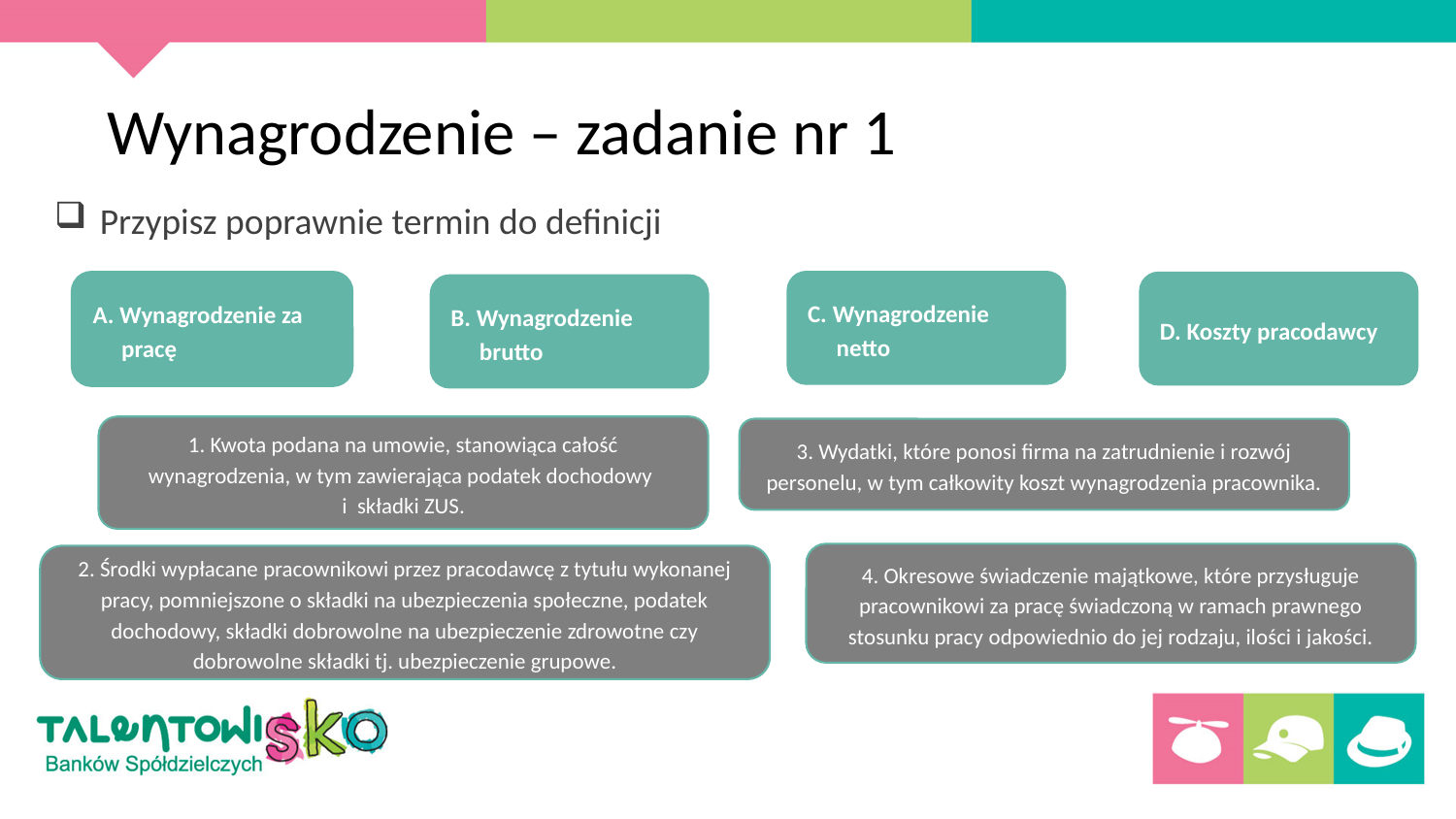

# Wynagrodzenie – zadanie nr 1
Przypisz poprawnie termin do definicji

C. Wynagrodzenie netto
D. Koszty pracodawcy
A. Wynagrodzenie za pracę
B. Wynagrodzenie brutto
1. Kwota podana na umowie, stanowiąca całość wynagrodzenia, w tym zawierająca podatek dochodowy
i  składki ZUS.
3. Wydatki, które ponosi firma na zatrudnienie i rozwój personelu, w tym całkowity koszt wynagrodzenia pracownika.

4. Okresowe świadczenie majątkowe, które przysługuje pracownikowi za pracę świadczoną w ramach prawnego stosunku pracy odpowiednio do jej rodzaju, ilości i jakości.
2. Środki wypłacane pracownikowi przez pracodawcę z tytułu wykonanej pracy, pomniejszone o składki na ubezpieczenia społeczne, podatek dochodowy, składki dobrowolne na ubezpieczenie zdrowotne czy dobrowolne składki tj. ubezpieczenie grupowe.